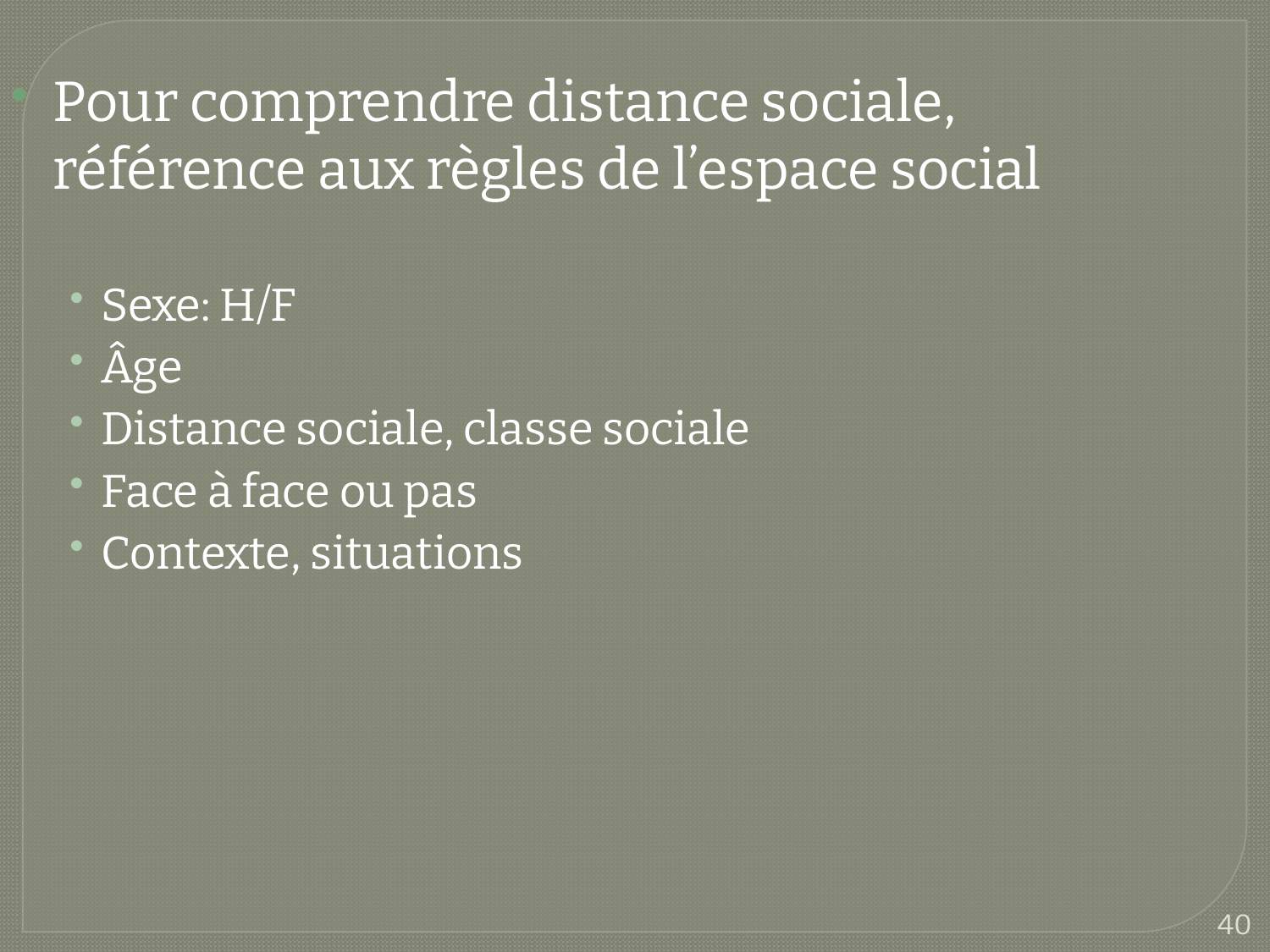

Pour comprendre distance sociale, référence aux règles de l’espace social

Sexe: H/F
Âge
Distance sociale, classe sociale
Face à face ou pas
Contexte, situations

40